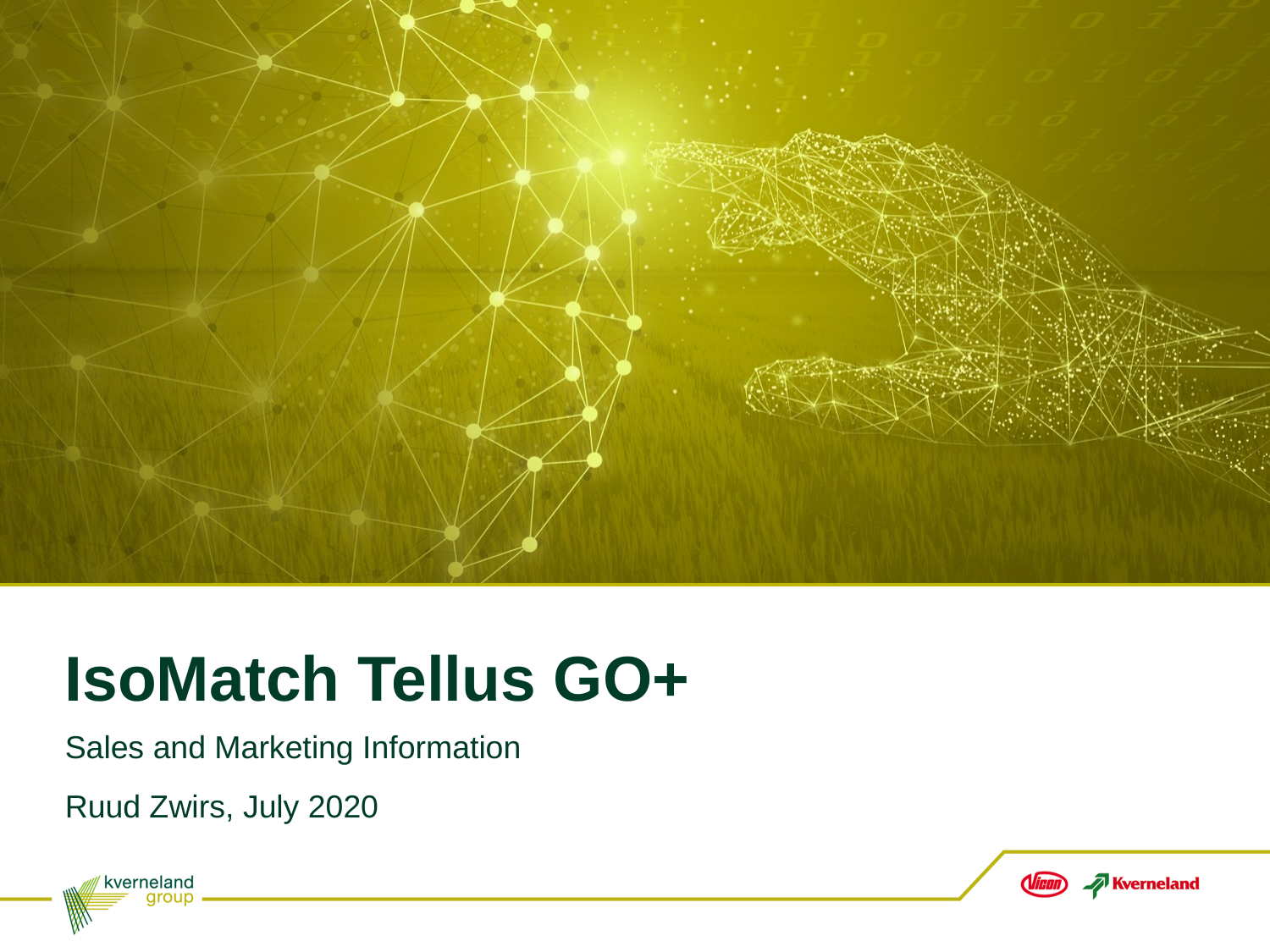

# IsoMatch Tellus GO+
Sales and Marketing Information
Ruud Zwirs, July 2020